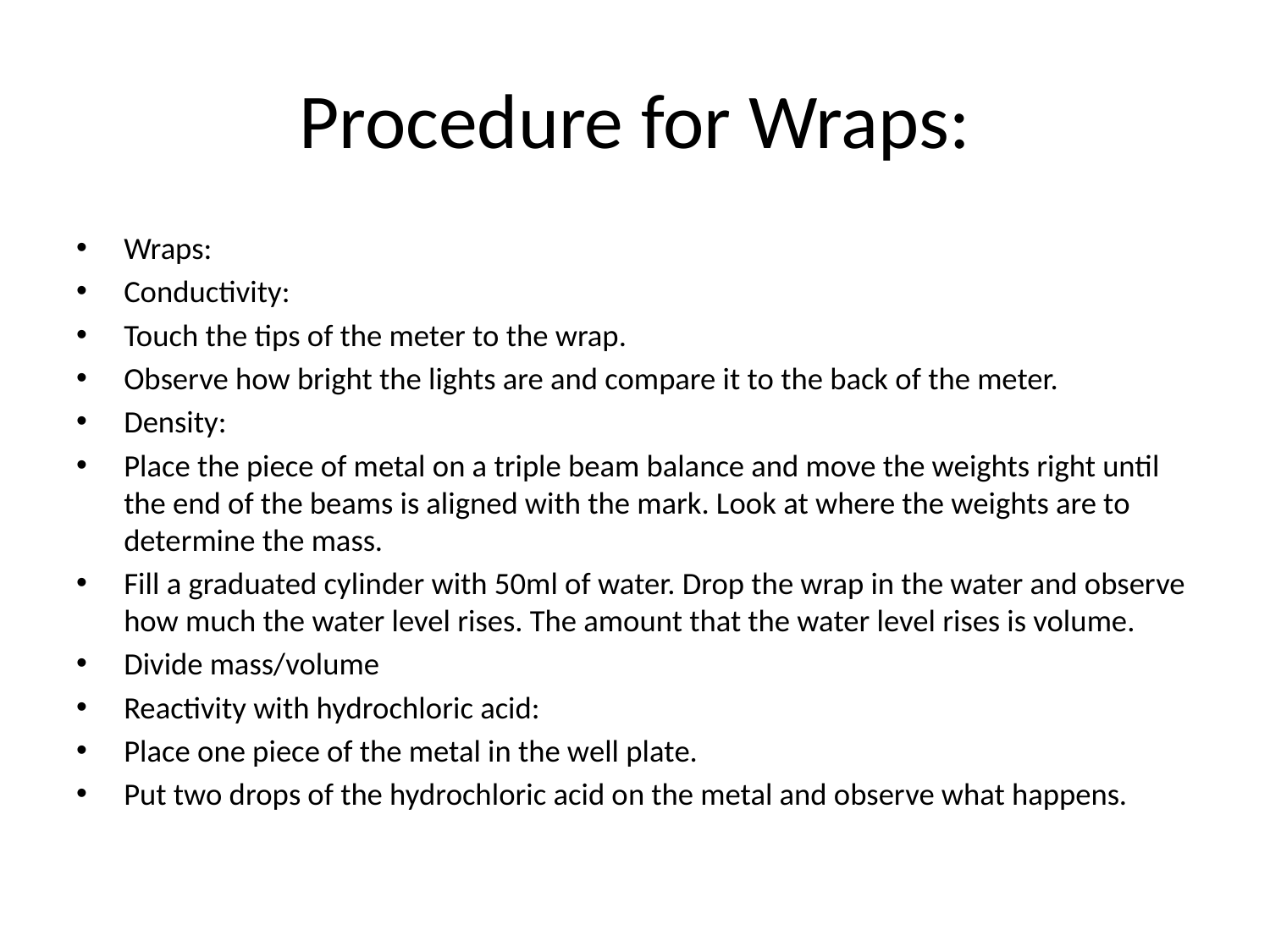

# Procedure for Wraps:
Wraps:
Conductivity:
Touch the tips of the meter to the wrap.
Observe how bright the lights are and compare it to the back of the meter.
Density:
Place the piece of metal on a triple beam balance and move the weights right until the end of the beams is aligned with the mark. Look at where the weights are to determine the mass.
Fill a graduated cylinder with 50ml of water. Drop the wrap in the water and observe how much the water level rises. The amount that the water level rises is volume.
Divide mass/volume
Reactivity with hydrochloric acid:
Place one piece of the metal in the well plate.
Put two drops of the hydrochloric acid on the metal and observe what happens.